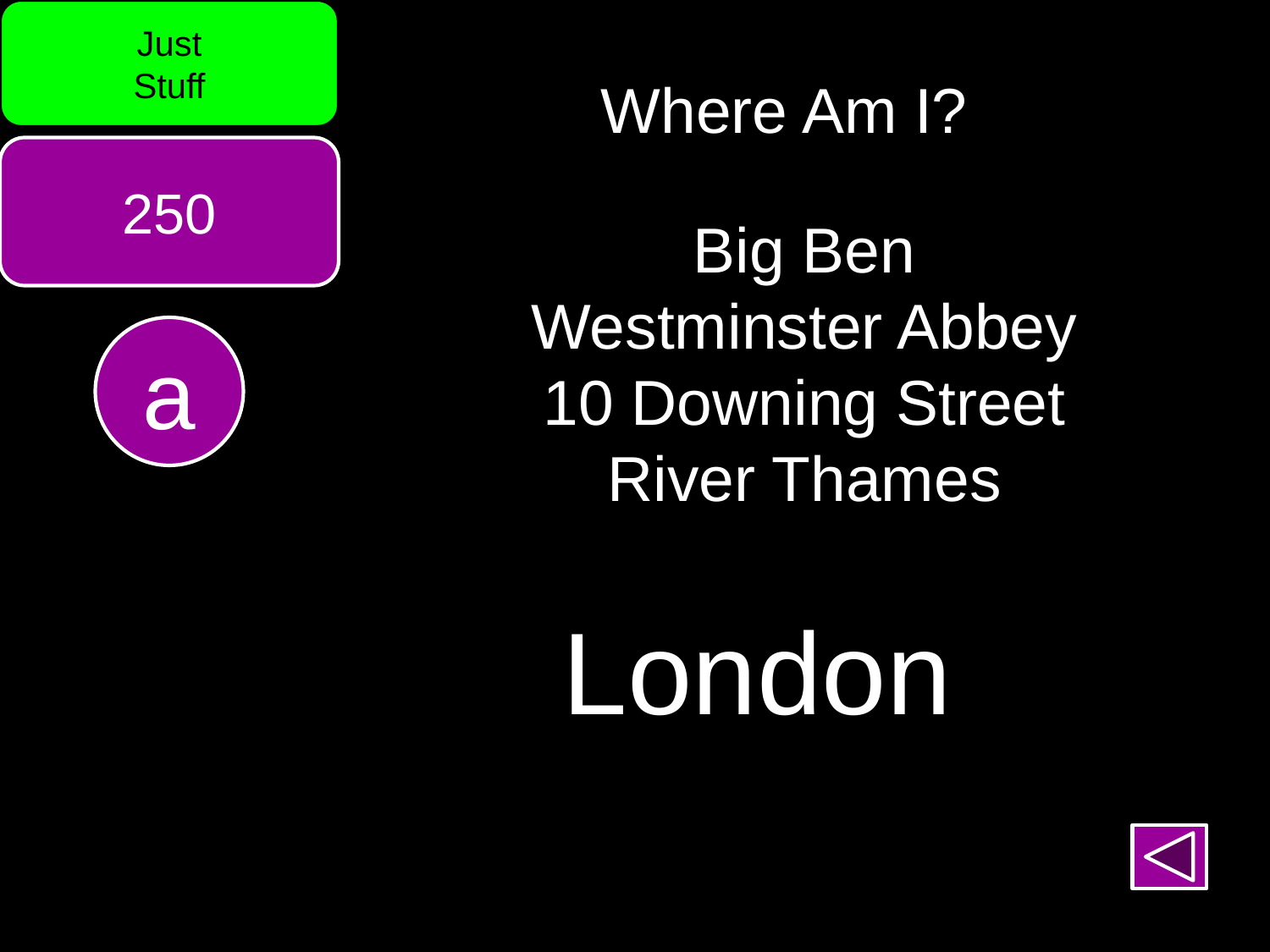

Just
Stuff
Where Am I?
250

Big Ben
Westminster Abbey
10 Downing Street
River Thames
a
London